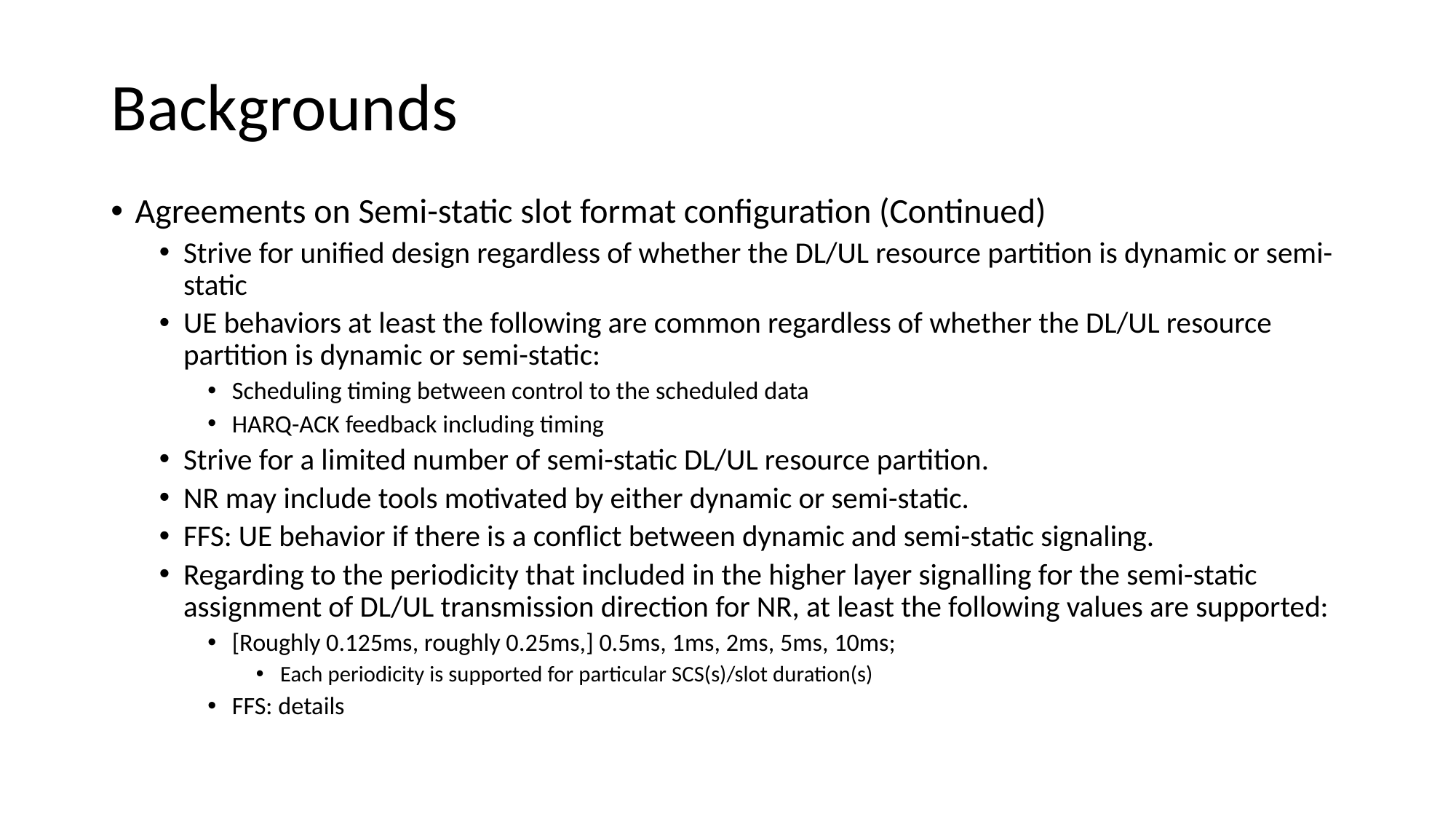

# Backgrounds
Agreements on Semi-static slot format configuration (Continued)
Strive for unified design regardless of whether the DL/UL resource partition is dynamic or semi-static
UE behaviors at least the following are common regardless of whether the DL/UL resource partition is dynamic or semi-static:
Scheduling timing between control to the scheduled data
HARQ-ACK feedback including timing
Strive for a limited number of semi-static DL/UL resource partition.
NR may include tools motivated by either dynamic or semi-static.
FFS: UE behavior if there is a conflict between dynamic and semi-static signaling.
Regarding to the periodicity that included in the higher layer signalling for the semi-static assignment of DL/UL transmission direction for NR, at least the following values are supported:
[Roughly 0.125ms, roughly 0.25ms,] 0.5ms, 1ms, 2ms, 5ms, 10ms;
Each periodicity is supported for particular SCS(s)/slot duration(s)
FFS: details